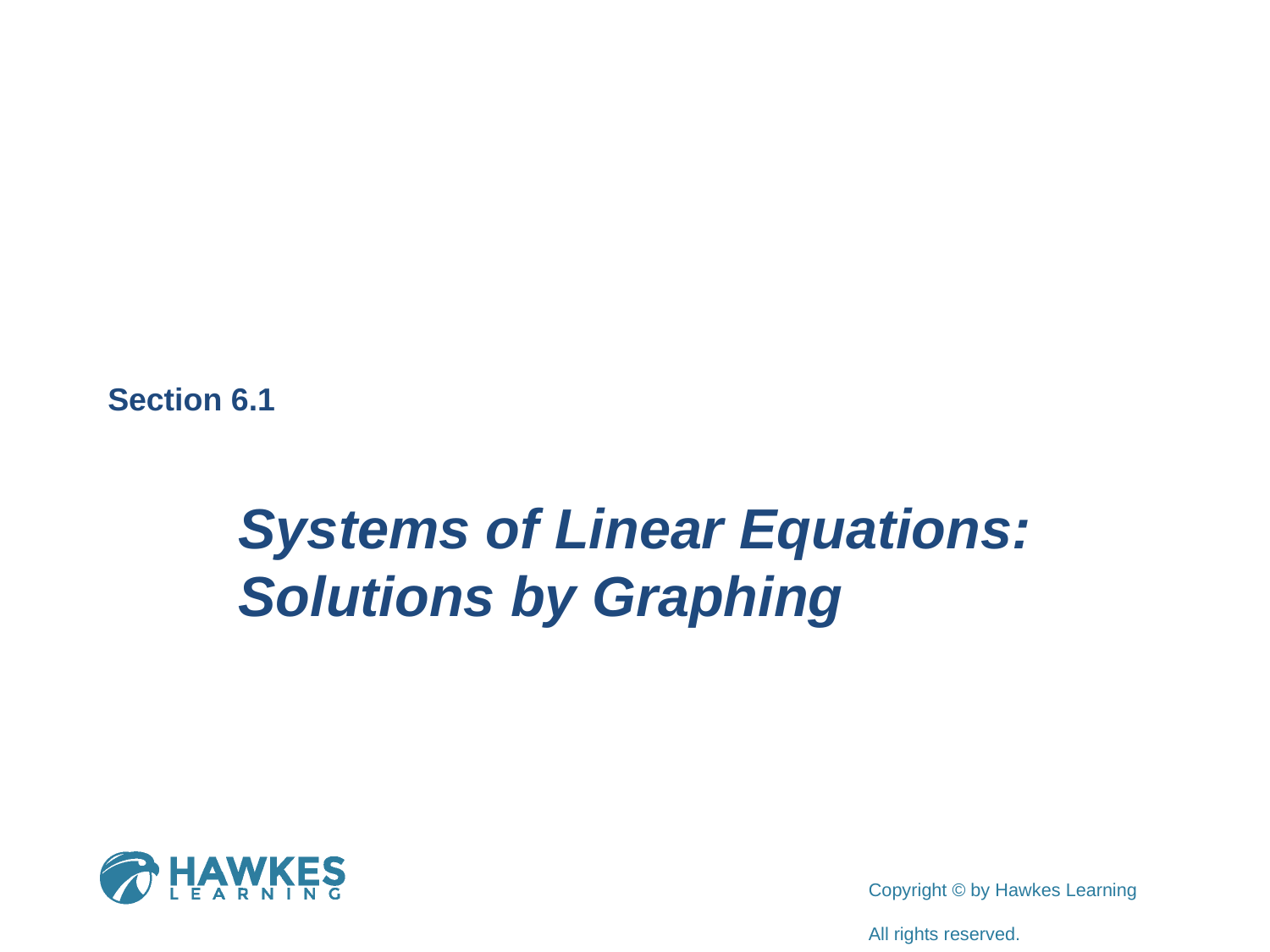

Section 6.1
Systems of Linear Equations: Solutions by Graphing